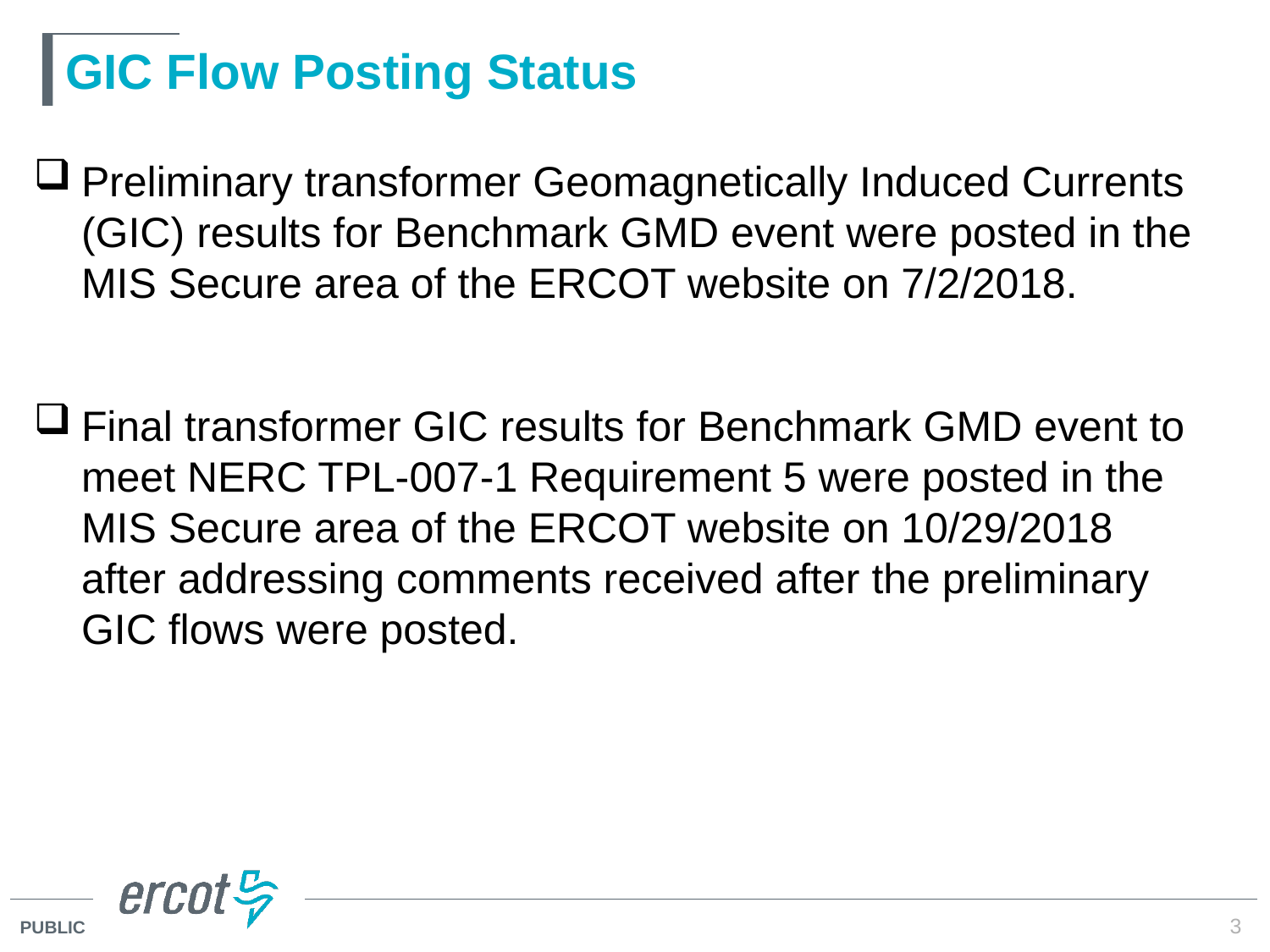

# GIC Flow Posting Status
Preliminary transformer Geomagnetically Induced Currents (GIC) results for Benchmark GMD event were posted in the MIS Secure area of the ERCOT website on 7/2/2018.

Final transformer GIC results for Benchmark GMD event to meet NERC TPL-007-1 Requirement 5 were posted in the MIS Secure area of the ERCOT website on 10/29/2018 after addressing comments received after the preliminary GIC flows were posted.

3
[1]